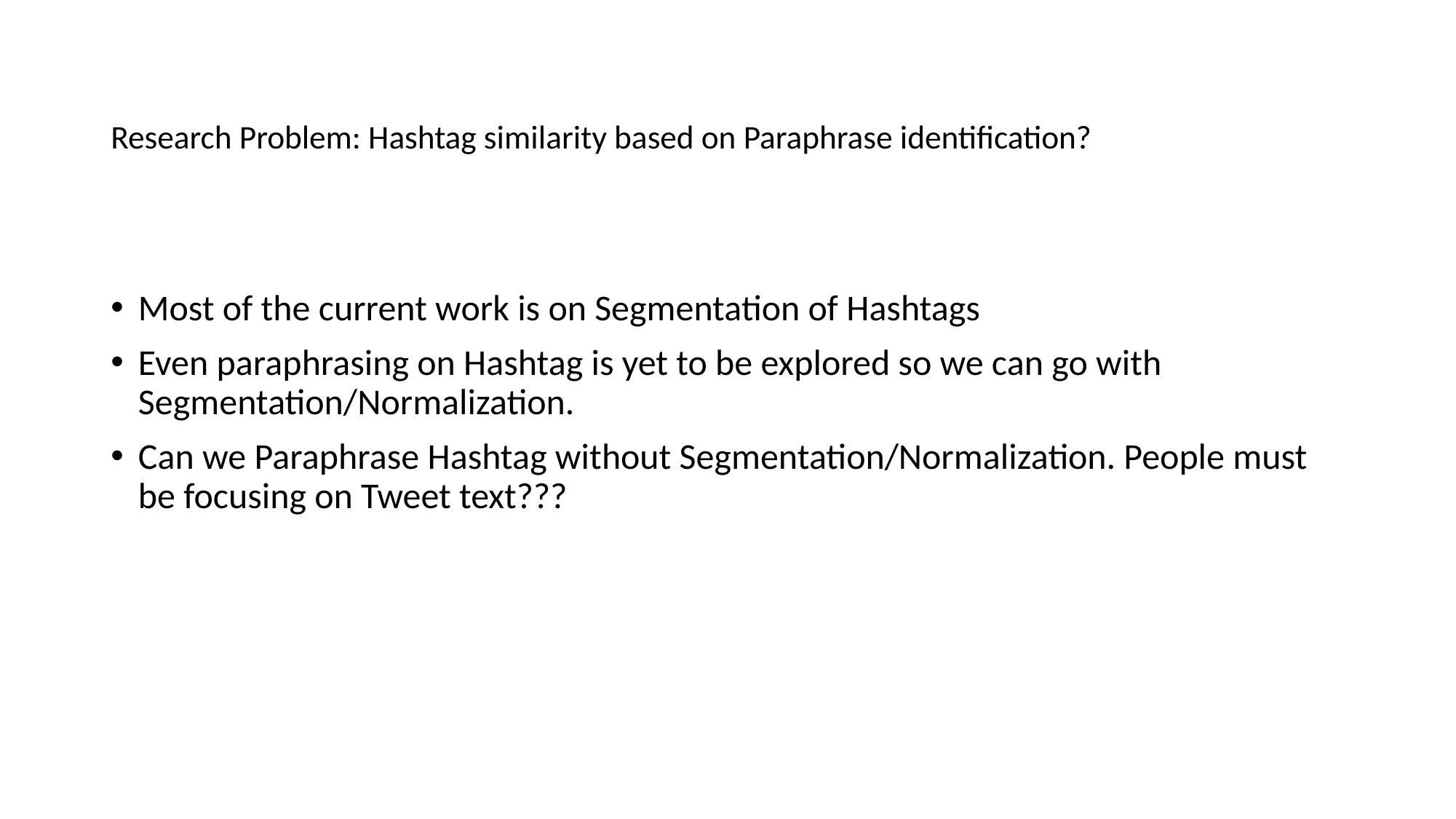

# Research Problem: Hashtag similarity based on Paraphrase identification?

Most of the current work is on Segmentation of Hashtags
Even paraphrasing on Hashtag is yet to be explored so we can go with Segmentation/Normalization.
Can we Paraphrase Hashtag without Segmentation/Normalization. People must be focusing on Tweet text???